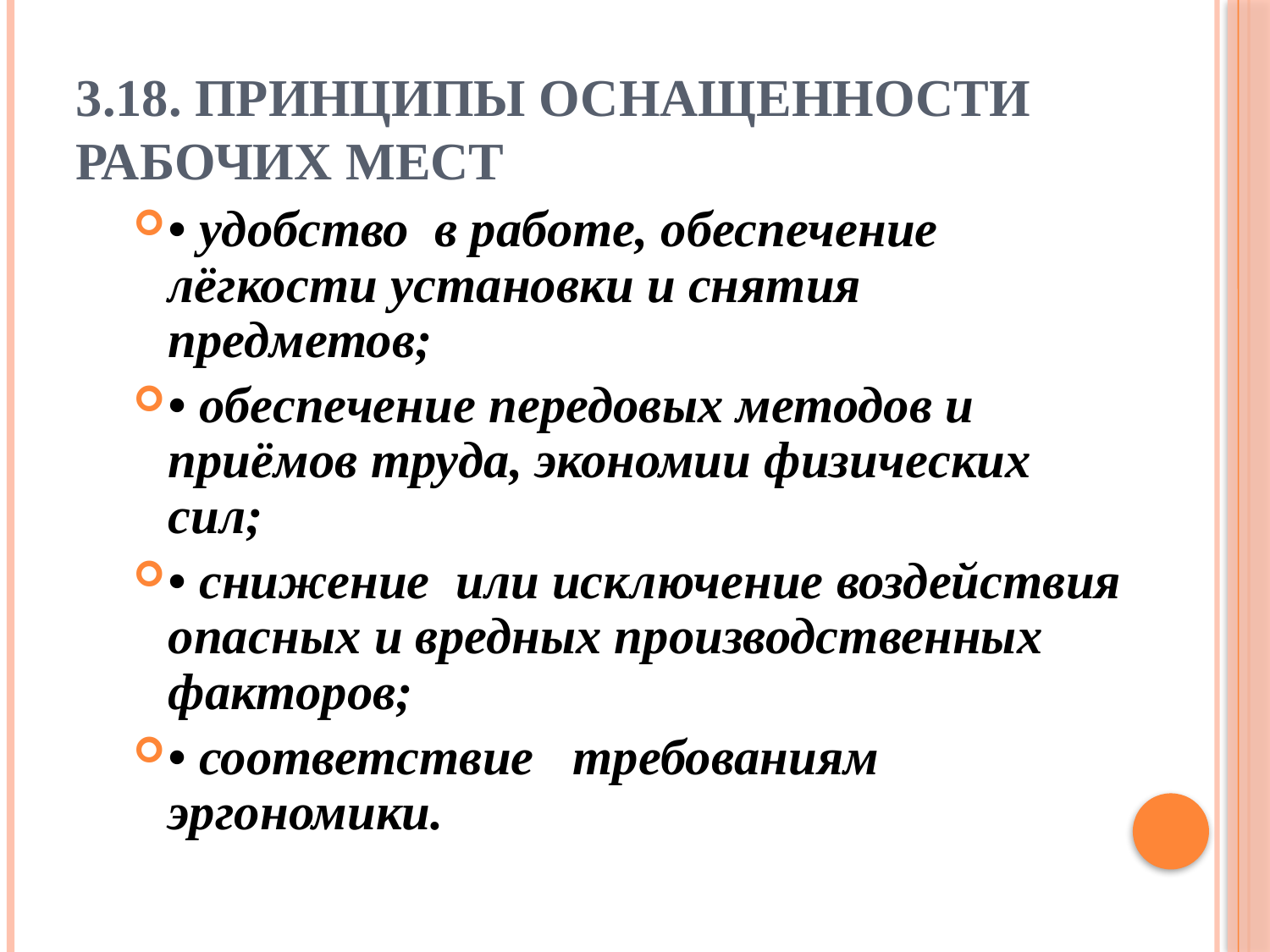

# 3.18. Принципы оснащенности   рабочих мест
• удобство  в работе, обеспечение  лёгкости установки и снятия предметов;
• обеспечение передовых методов и приёмов труда, экономии физиче­ских сил;
• снижение  или исключение воздействия опасных и вредных производственных факторов;
• соответствие   требованиям эргономики.